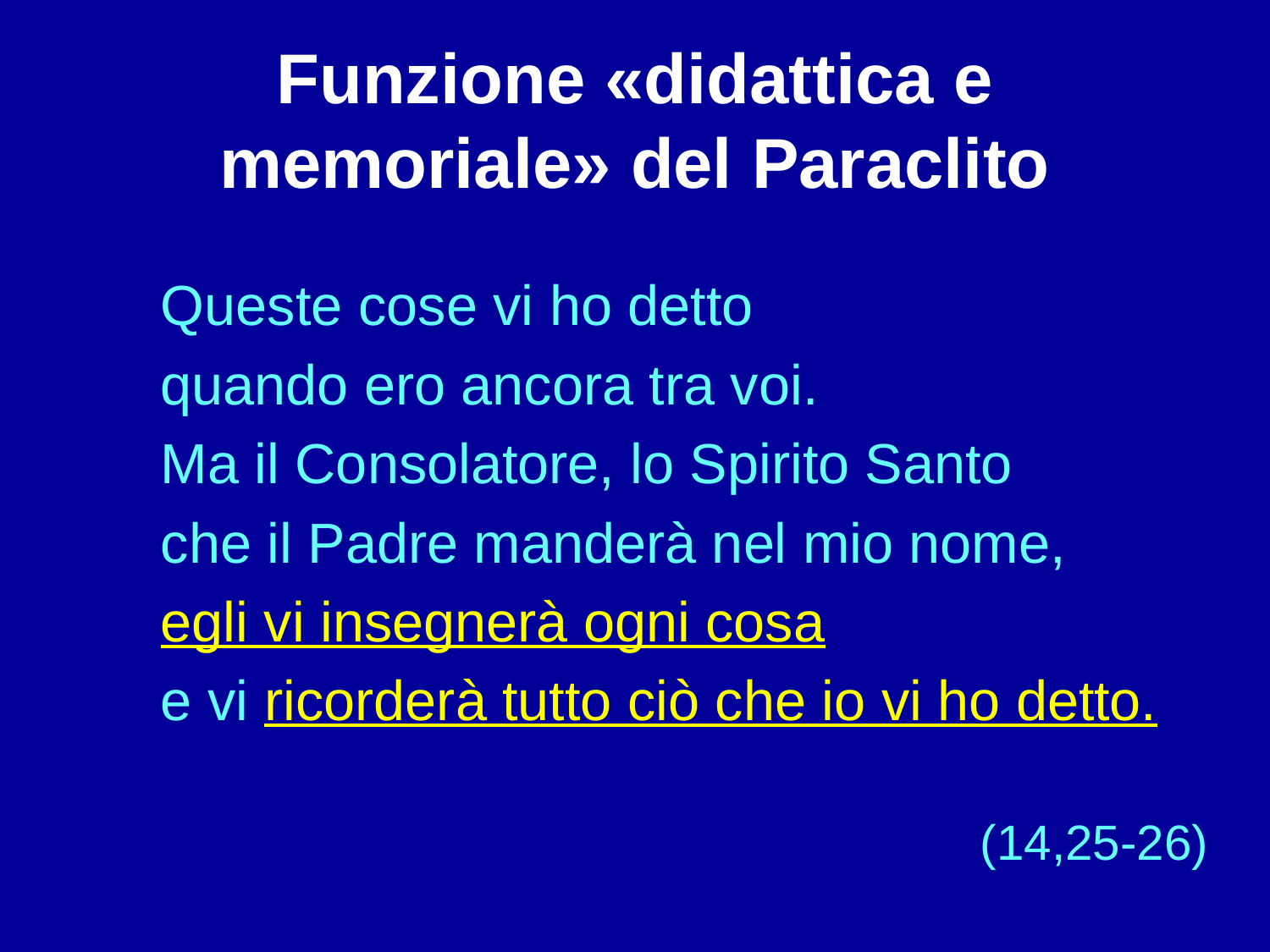

# Funzione «didattica e memoriale» del Paraclito

	Queste cose vi ho detto
	quando ero ancora tra voi.
	Ma il Consolatore, lo Spirito Santo
	che il Padre manderà nel mio nome,
	egli vi insegnerà ogni cosa
	e vi ricorderà tutto ciò che io vi ho detto.

(14,25-26)